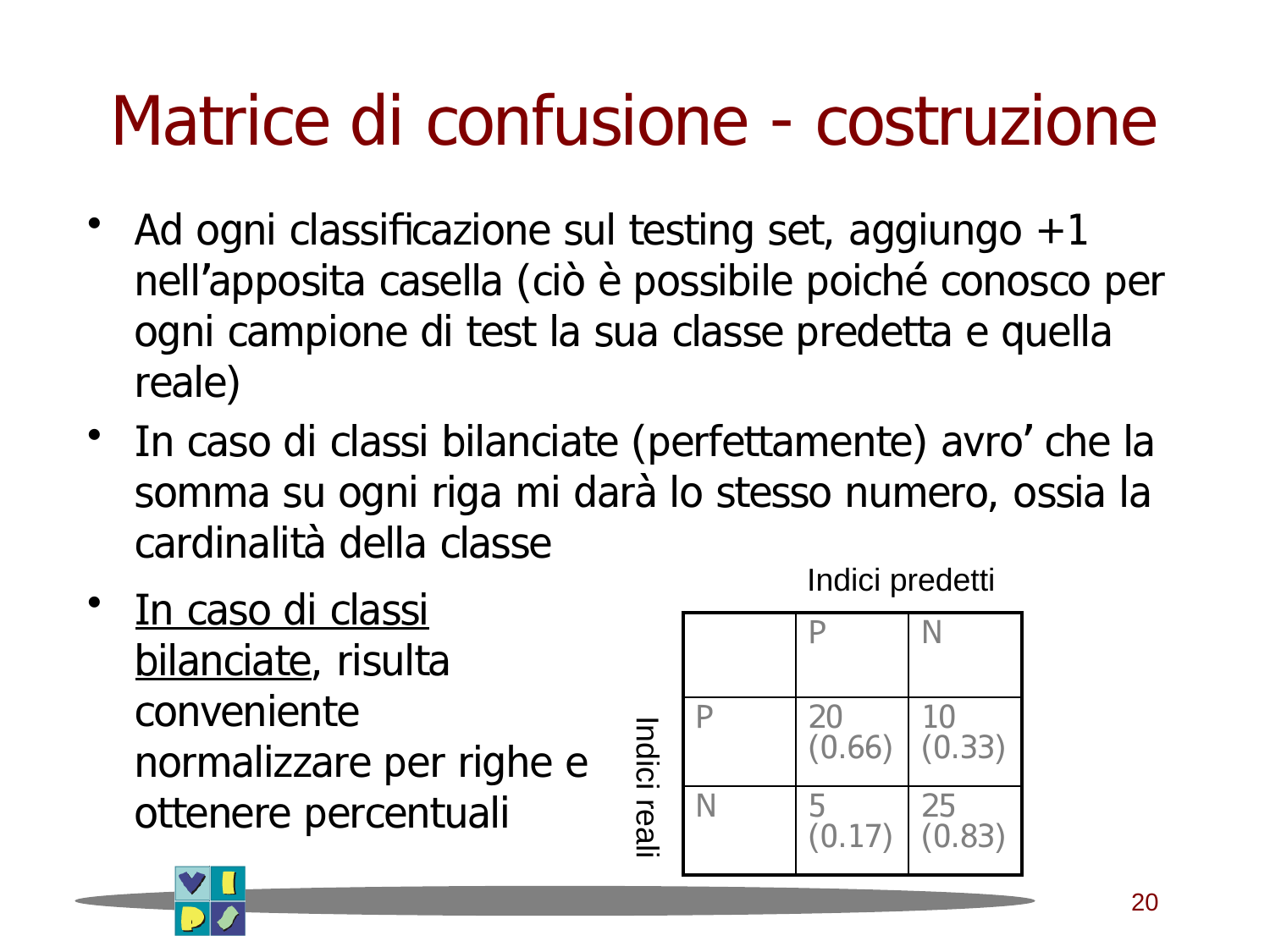

# Matrice di confusione - costruzione
Ad ogni classificazione sul testing set, aggiungo +1 nell’apposita casella (ciò è possibile poiché conosco per ogni campione di test la sua classe predetta e quella reale)
In caso di classi bilanciate (perfettamente) avro’ che la somma su ogni riga mi darà lo stesso numero, ossia la cardinalità della classe
Indici predetti
In caso di classi bilanciate, risulta conveniente normalizzare per righe e ottenere percentuali
|  | P | N |
| --- | --- | --- |
| P | 20 (0.66) | 10 (0.33) |
| N | 5 (0.17) | 25 (0.83) |
Indici reali
20